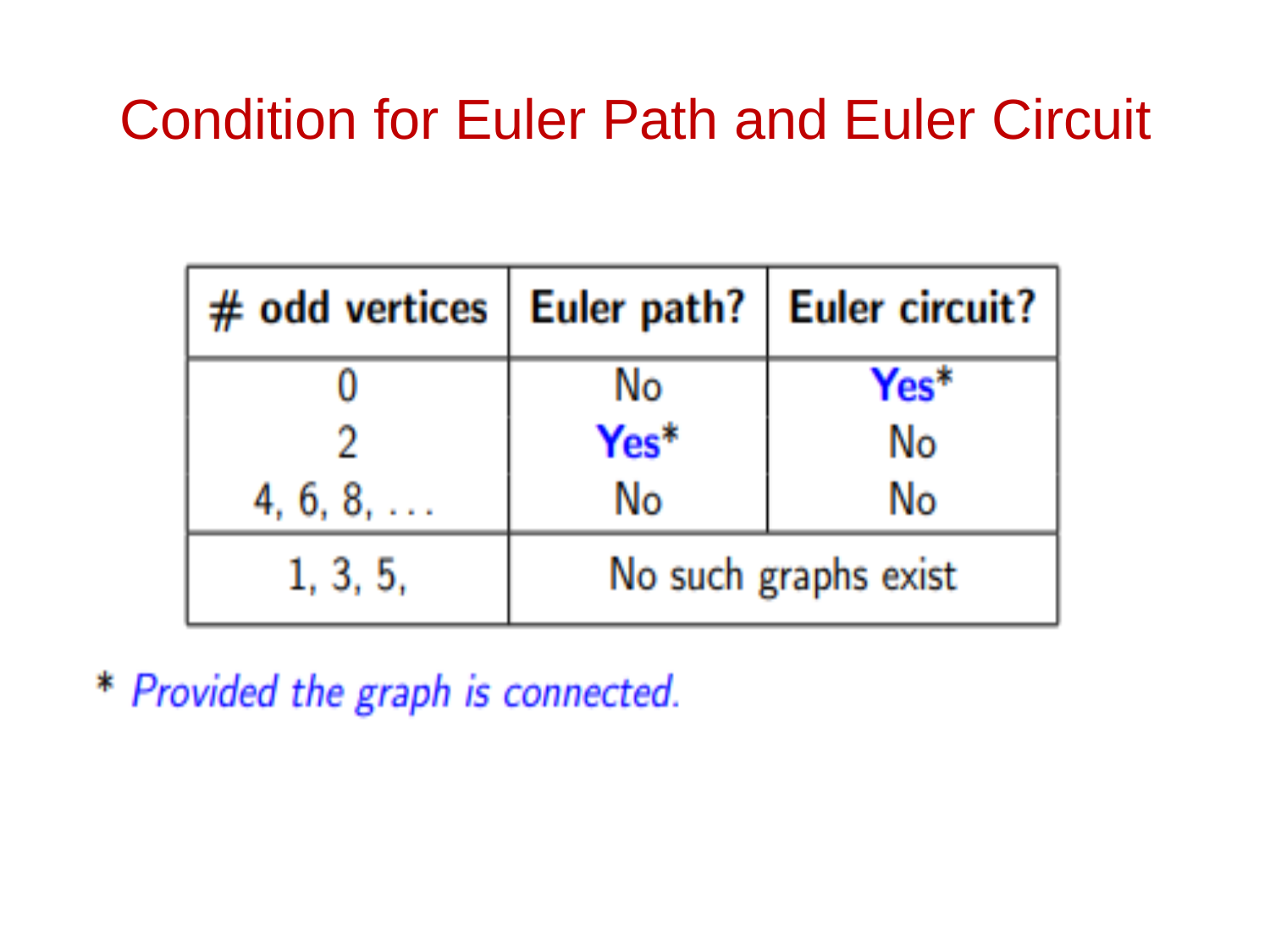

Condition
for
Euler
Path
and
Euler
Circuit